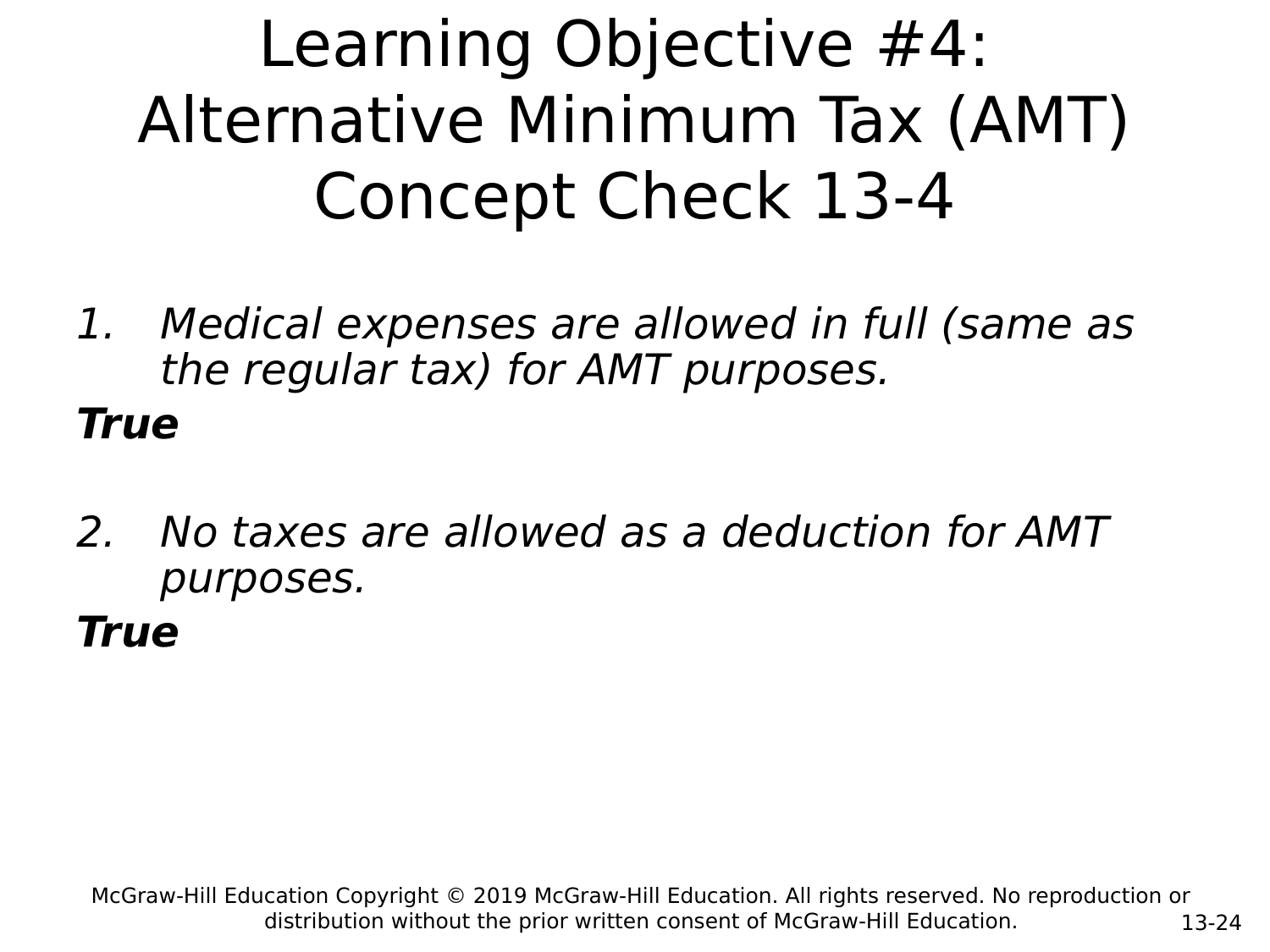

Learning Objective #4:
Alternative Minimum Tax (AMT)
Concept Check 13-4
Medical expenses are allowed in full (same as the regular tax) for AMT purposes.
True

No taxes are allowed as a deduction for AMT purposes.
True
McGraw-Hill Education Copyright © 2019 McGraw-Hill Education. All rights reserved. No reproduction or distribution without the prior written consent of McGraw-Hill Education.
13-24